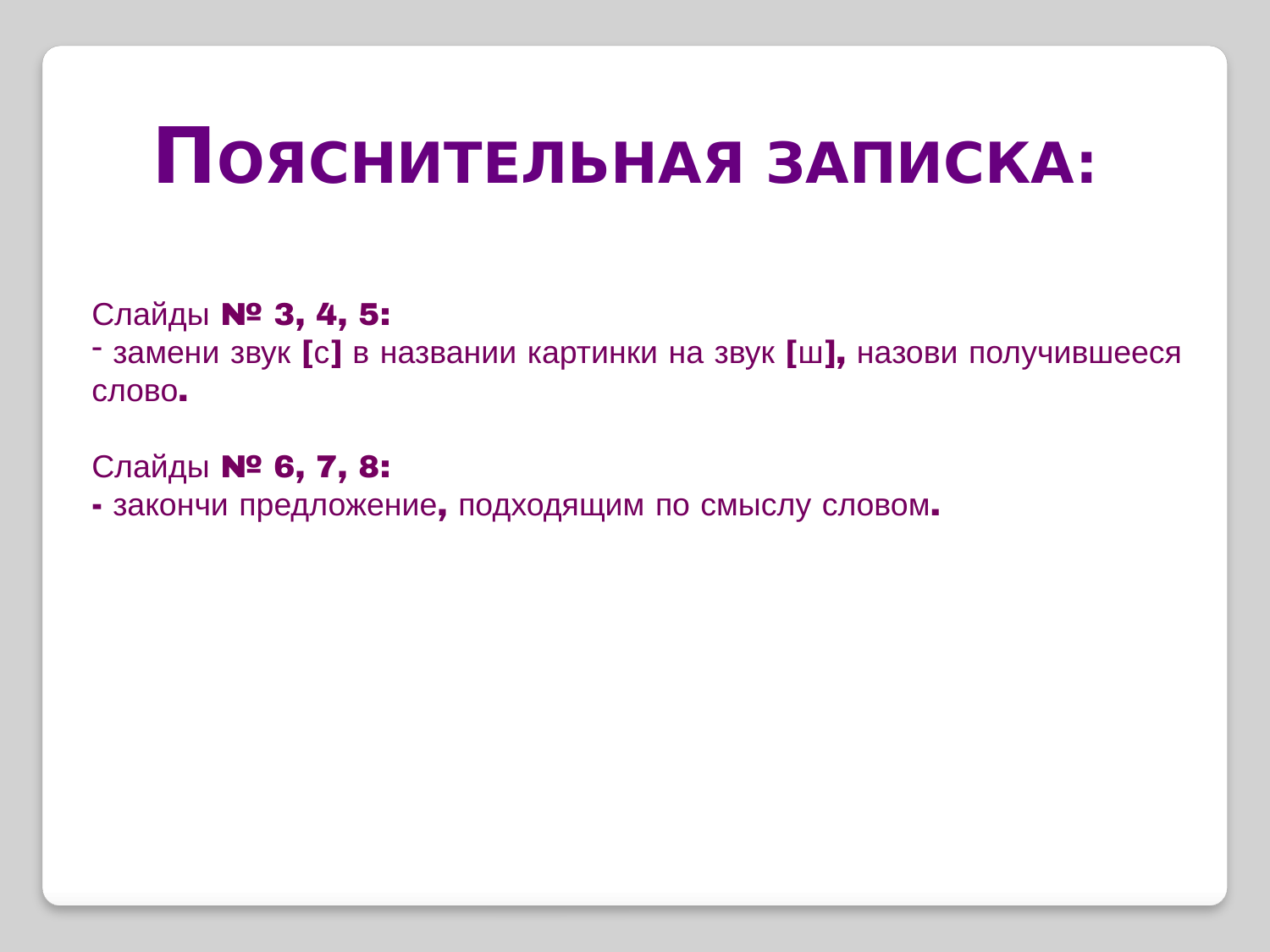

Пояснительная записка:
Слайды № 3, 4, 5:
 замени звук [с] в названии картинки на звук [ш], назови получившееся слово.

Слайды № 6, 7, 8:
- закончи предложение, подходящим по смыслу словом.